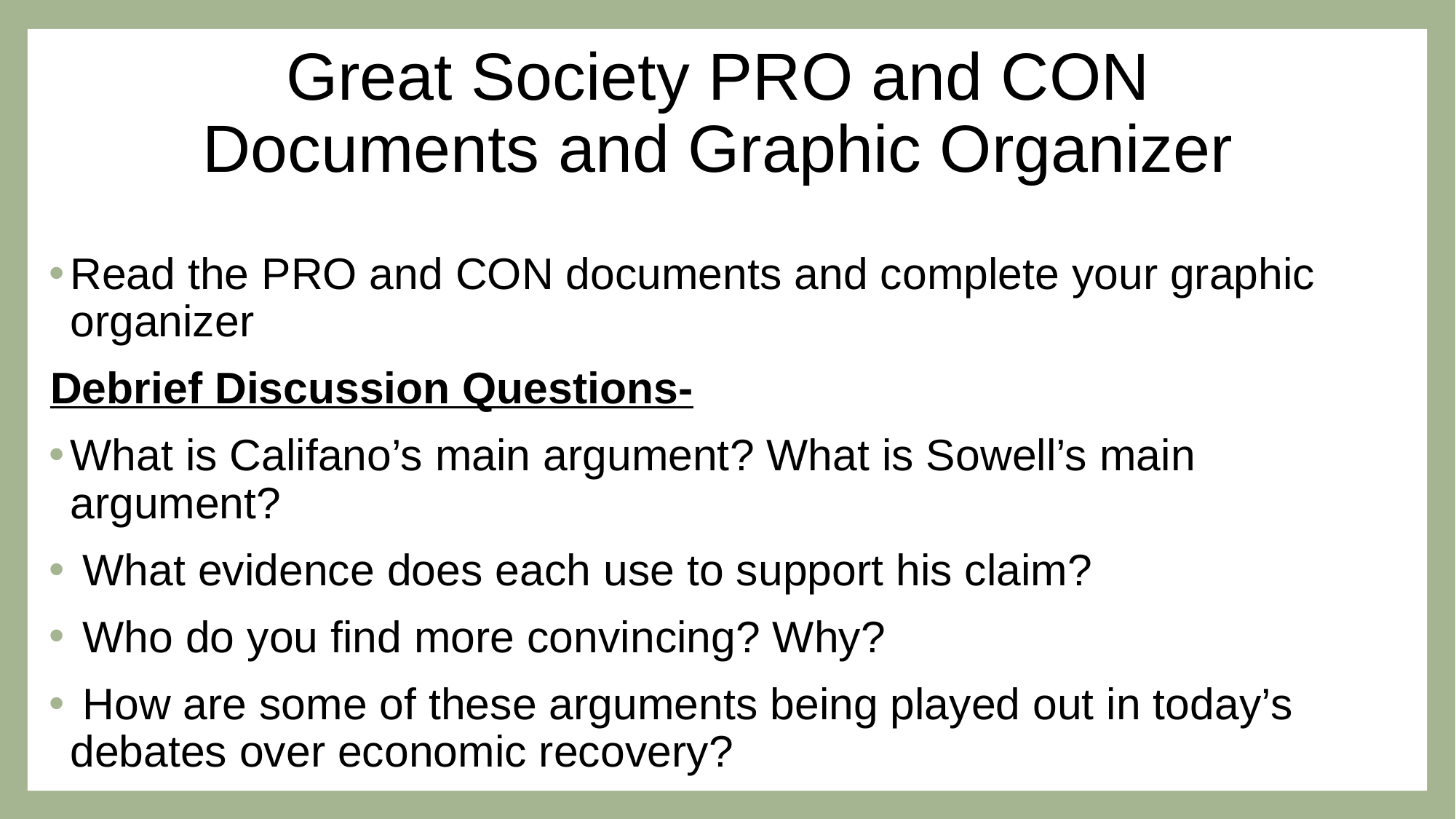

# Great Society PRO and CON Documents and Graphic Organizer
Read the PRO and CON documents and complete your graphic organizer
Debrief Discussion Questions-
What is Califano’s main argument? What is Sowell’s main argument?
 What evidence does each use to support his claim?
 Who do you find more convincing? Why?
 How are some of these arguments being played out in today’s debates over economic recovery?